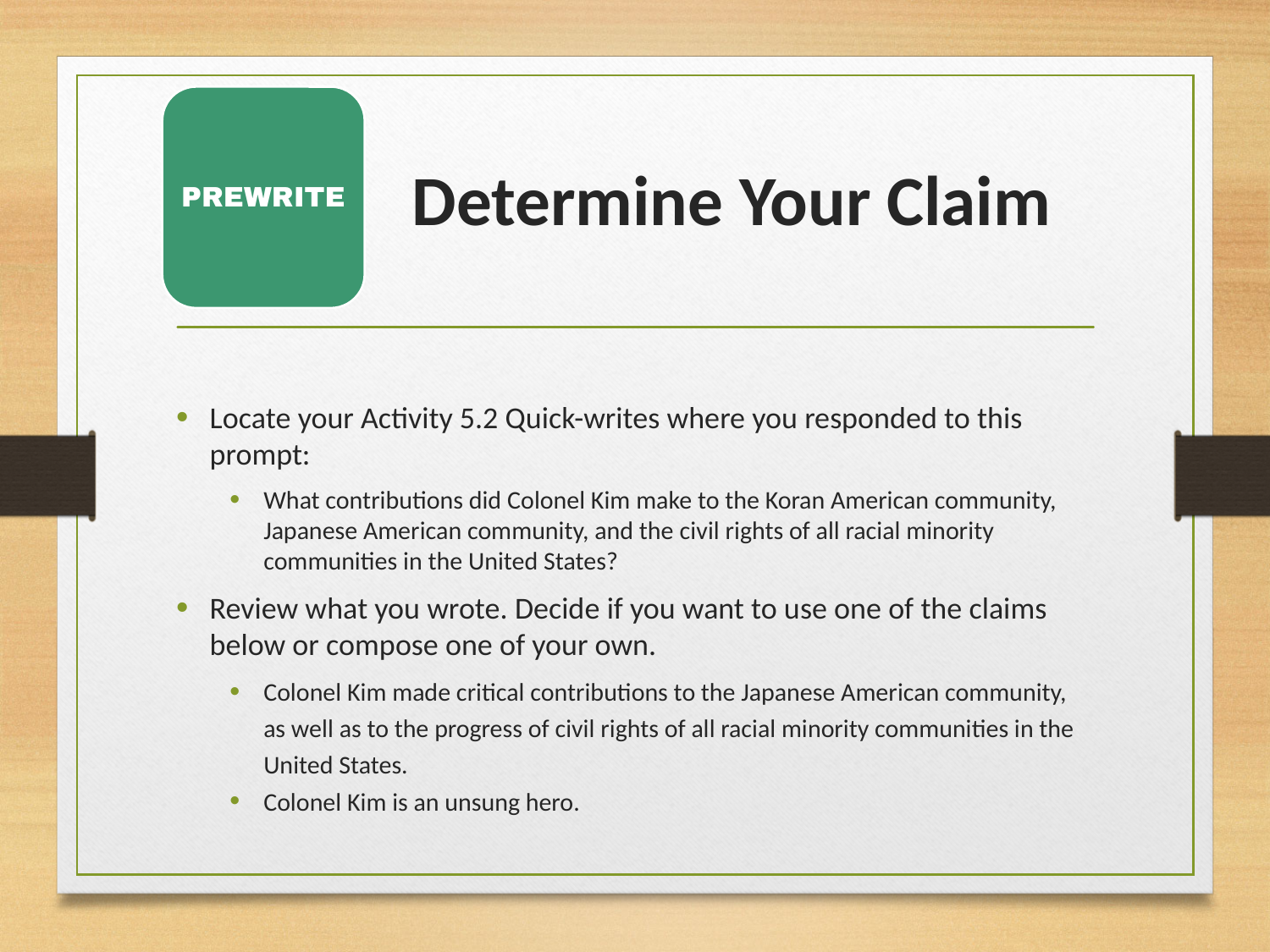

PREWRITE
# Determine Your Claim
Locate your Activity 5.2 Quick-writes where you responded to this prompt:
What contributions did Colonel Kim make to the Koran American community, Japanese American community, and the civil rights of all racial minority communities in the United States?
Review what you wrote. Decide if you want to use one of the claims below or compose one of your own.
Colonel Kim made critical contributions to the Japanese American community, as well as to the progress of civil rights of all racial minority communities in the United States.
Colonel Kim is an unsung hero.